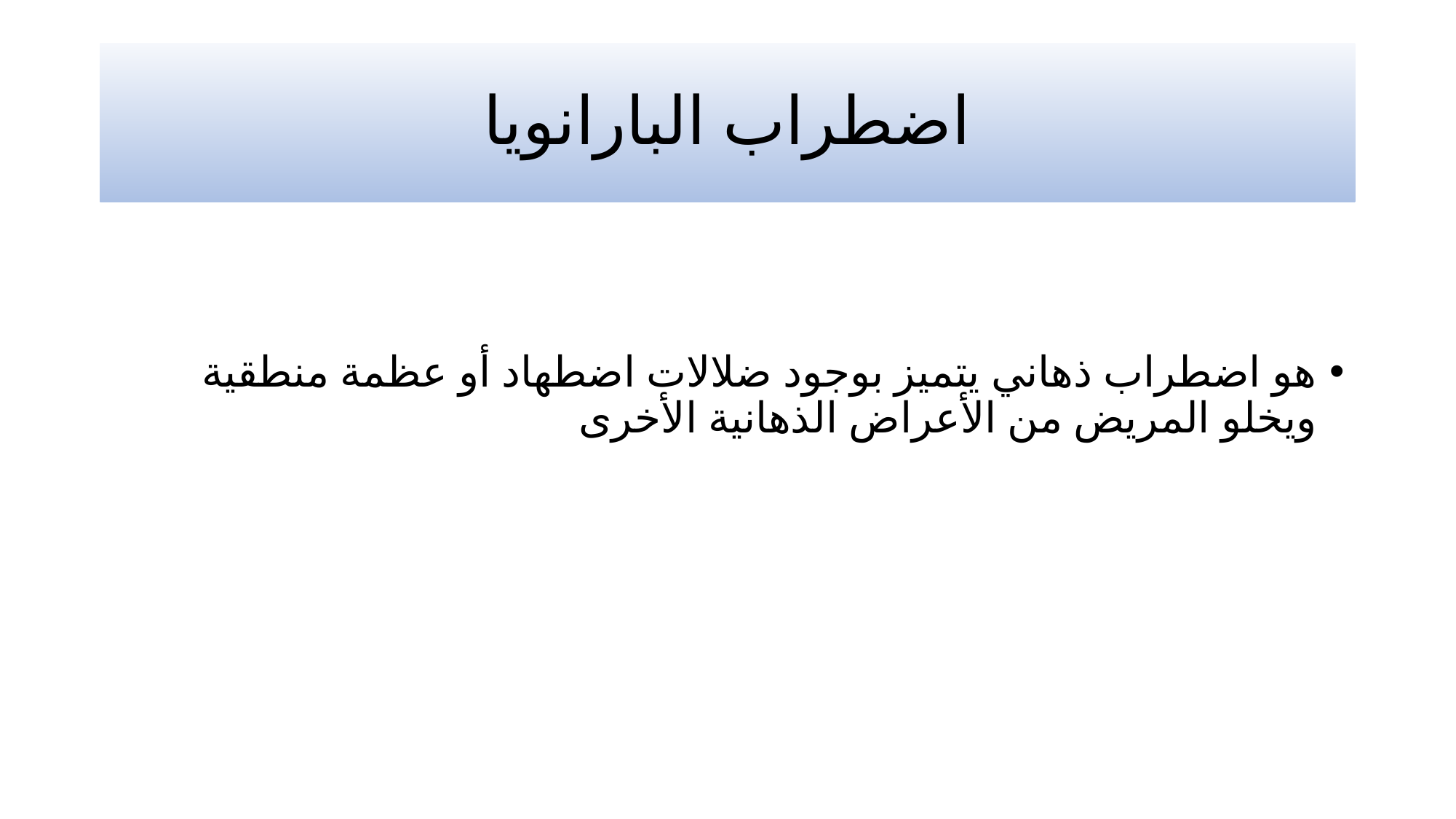

# اضطراب البارانويا

هو اضطراب ذهاني يتميز بوجود ضلالات اضطهاد أو عظمة منطقية ويخلو المريض من الأعراض الذهانية الأخرى